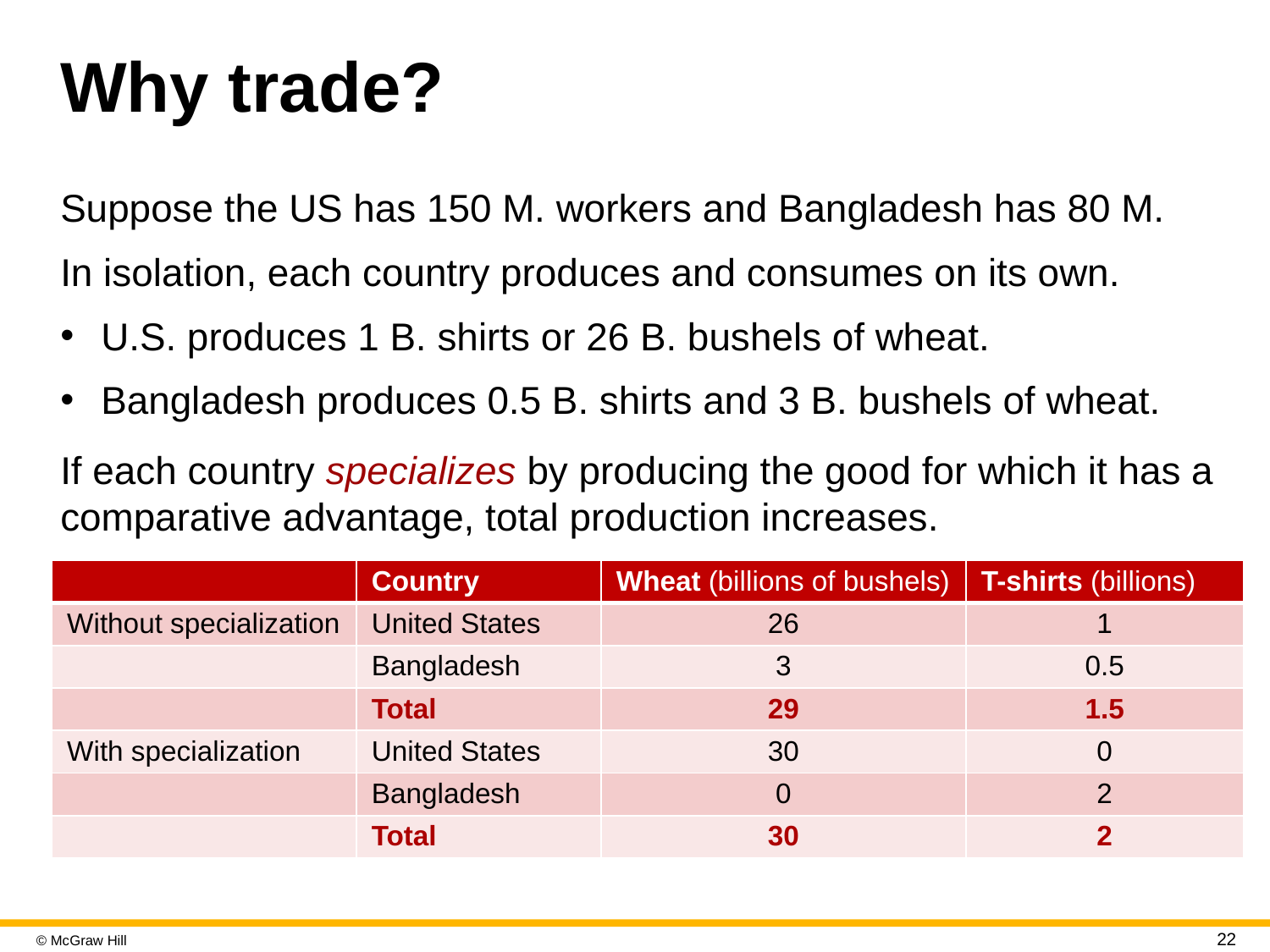

# Why trade?
Suppose the US has 150 M. workers and Bangladesh has 80 M.
In isolation, each country produces and consumes on its own.
U.S. produces 1 B. shirts or 26 B. bushels of wheat.
Bangladesh produces 0.5 B. shirts and 3 B. bushels of wheat.
If each country specializes by producing the good for which it has a comparative advantage, total production increases.
|  | Country | Wheat (billions of bushels) | T-shirts (billions) |
| --- | --- | --- | --- |
| Without specialization | United States | 26 | 1 |
|  | Bangladesh | 3 | 0.5 |
|  | Total | 29 | 1.5 |
| With specialization | United States | 30 | 0 |
|  | Bangladesh | 0 | 2 |
|  | Total | 30 | 2 |